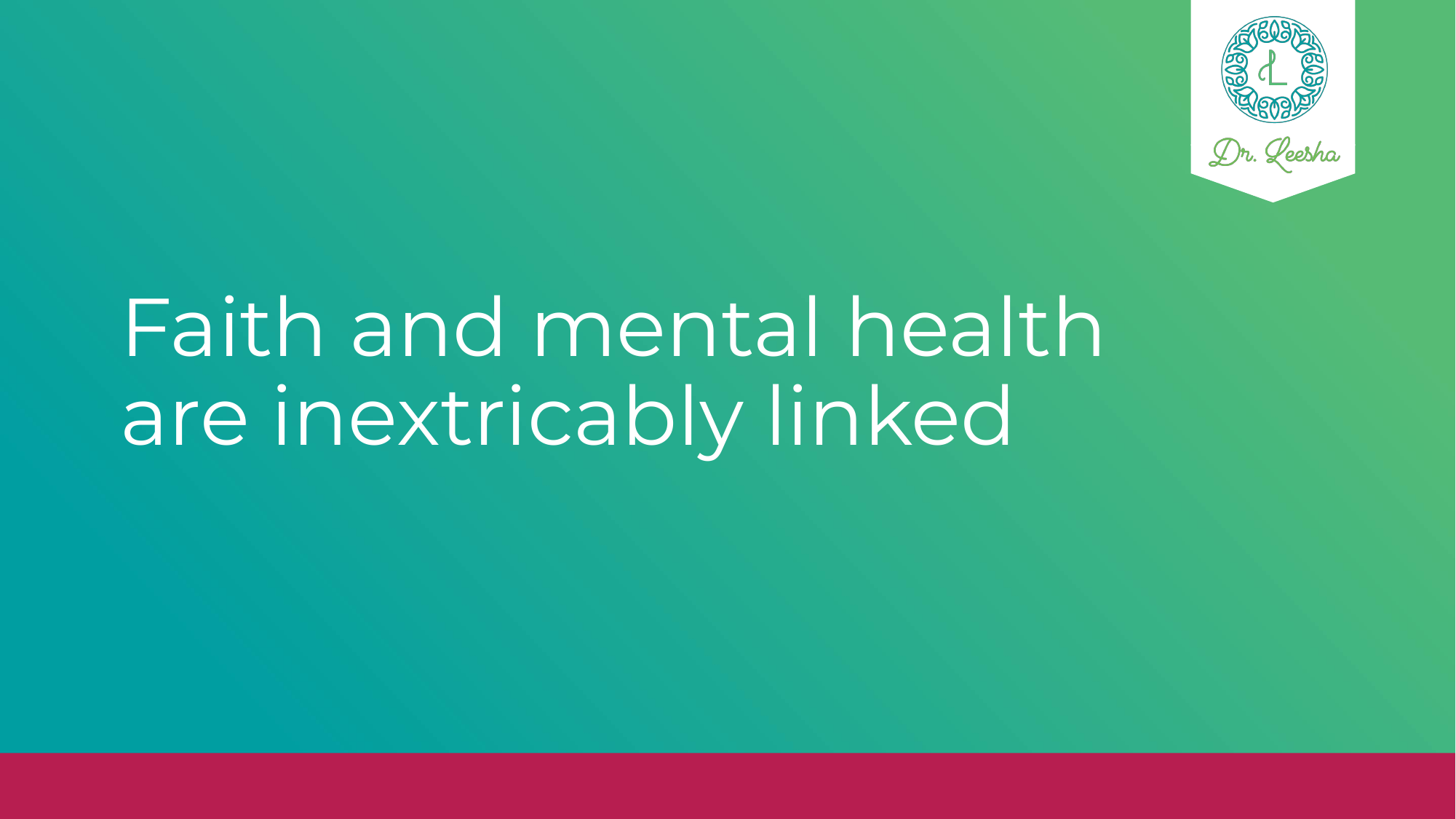

Faith and mental health
 	are inextricably linked